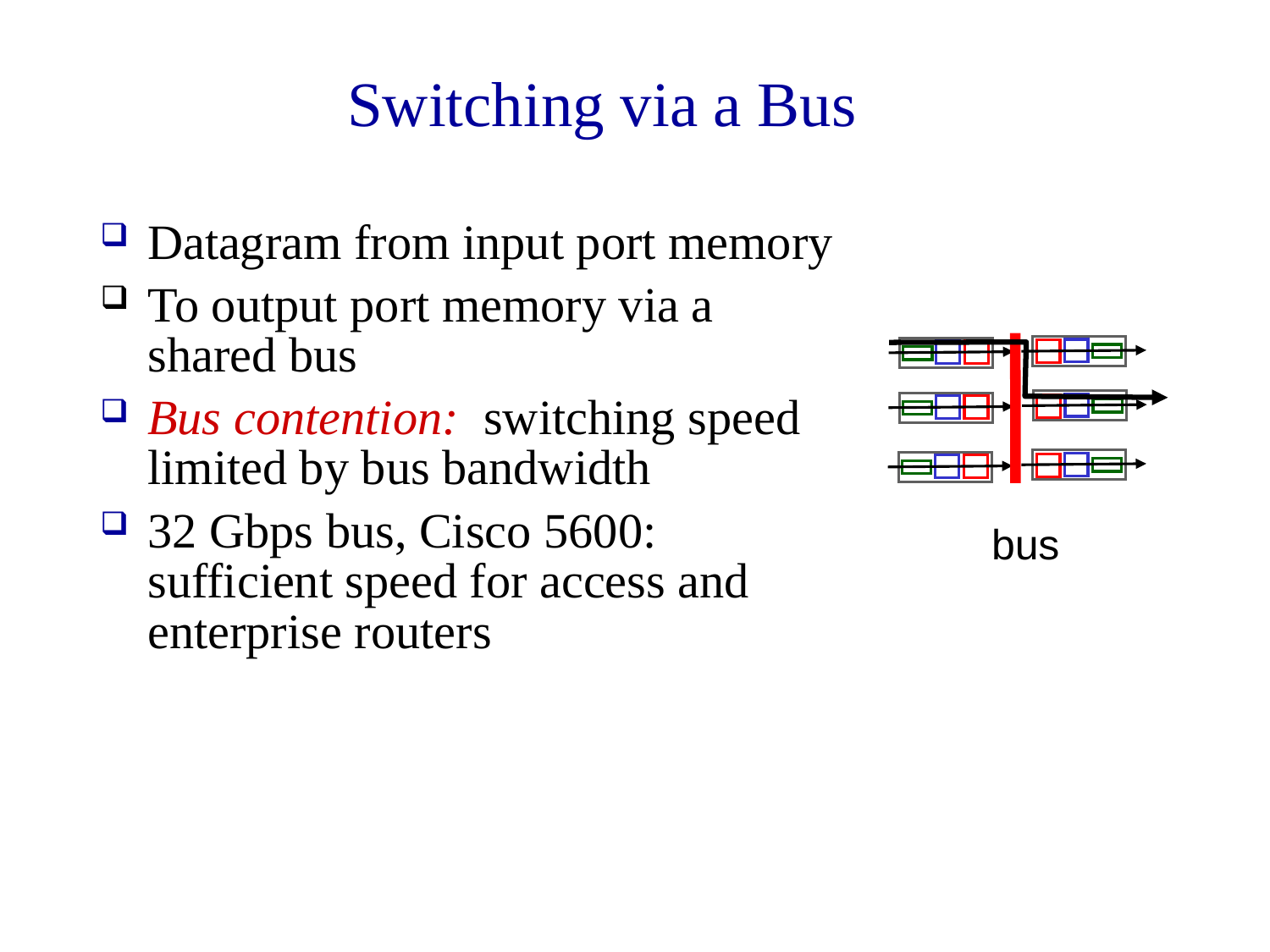

Switching via a Bus
Datagram from input port memory
To output port memory via a shared bus
Bus contention:  switching speed limited by bus bandwidth
32 Gbps bus, Cisco 5600: sufficient speed for access and enterprise routers

bus